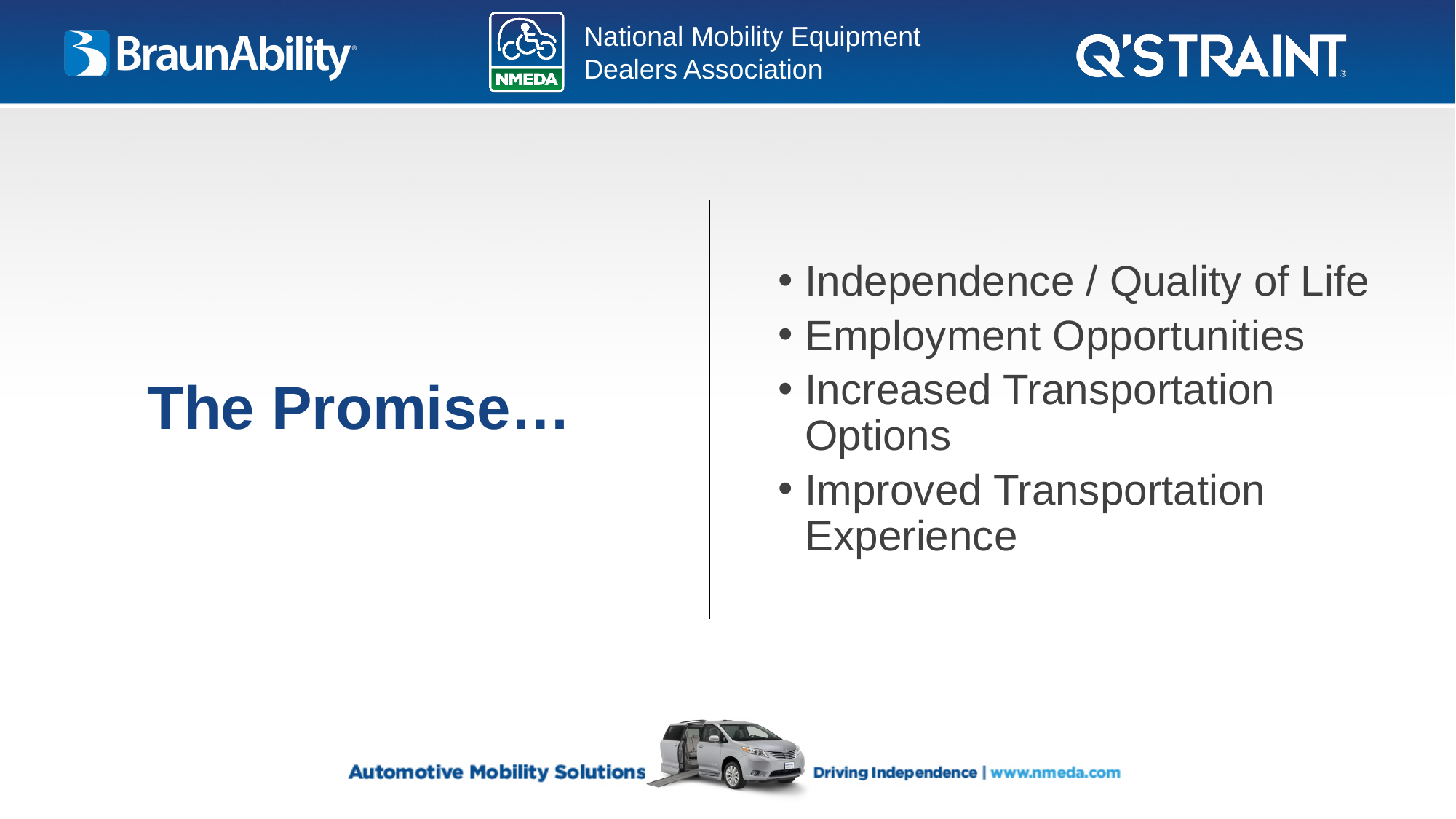

The Promise…
Independence / Quality of Life
Employment Opportunities
Increased Transportation Options
Improved Transportation Experience